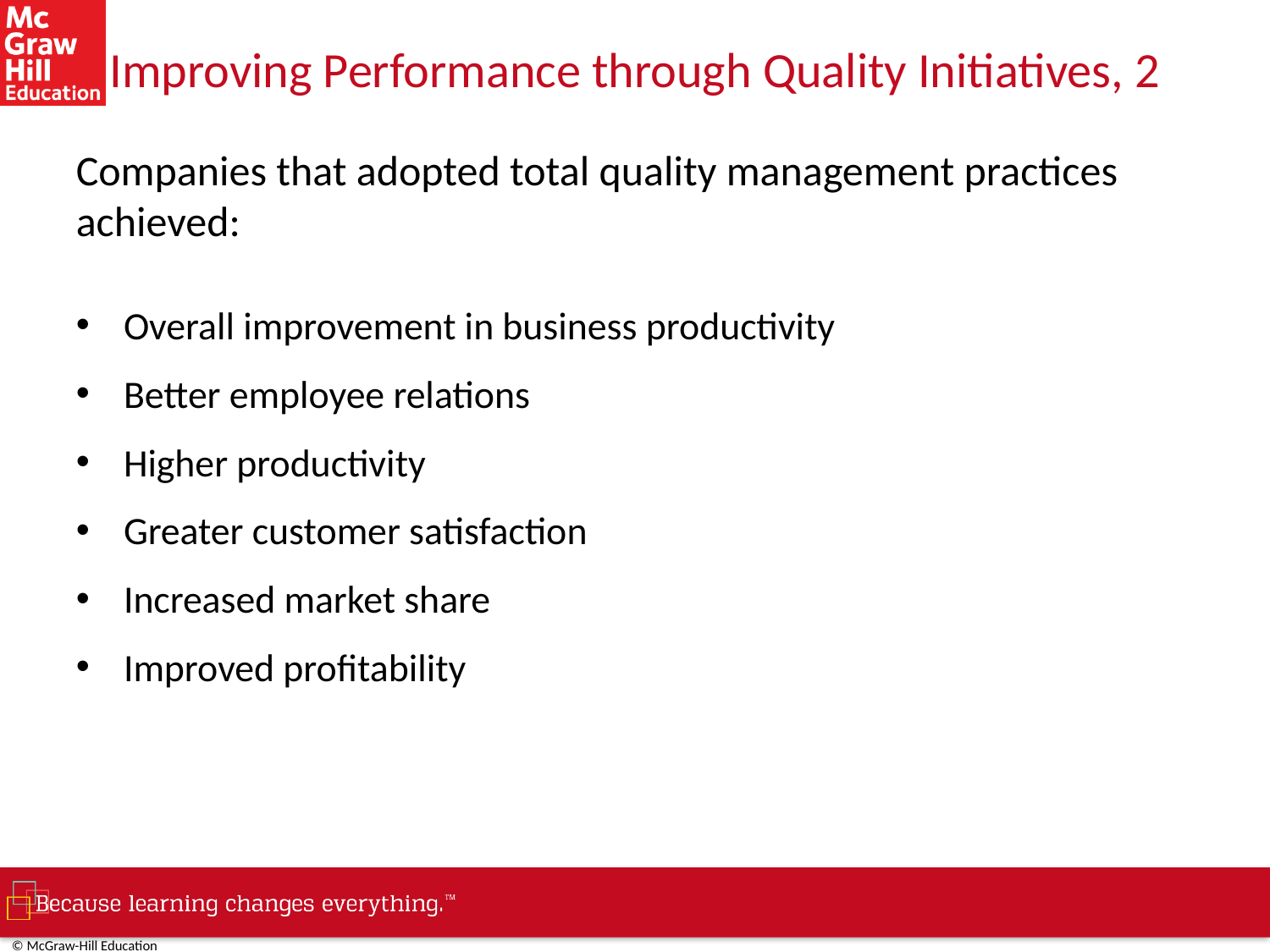

# Improving Performance through Quality Initiatives, 2
Companies that adopted total quality management practices achieved:

Overall improvement in business productivity
Better employee relations
Higher productivity
Greater customer satisfaction
Increased market share
Improved profitability